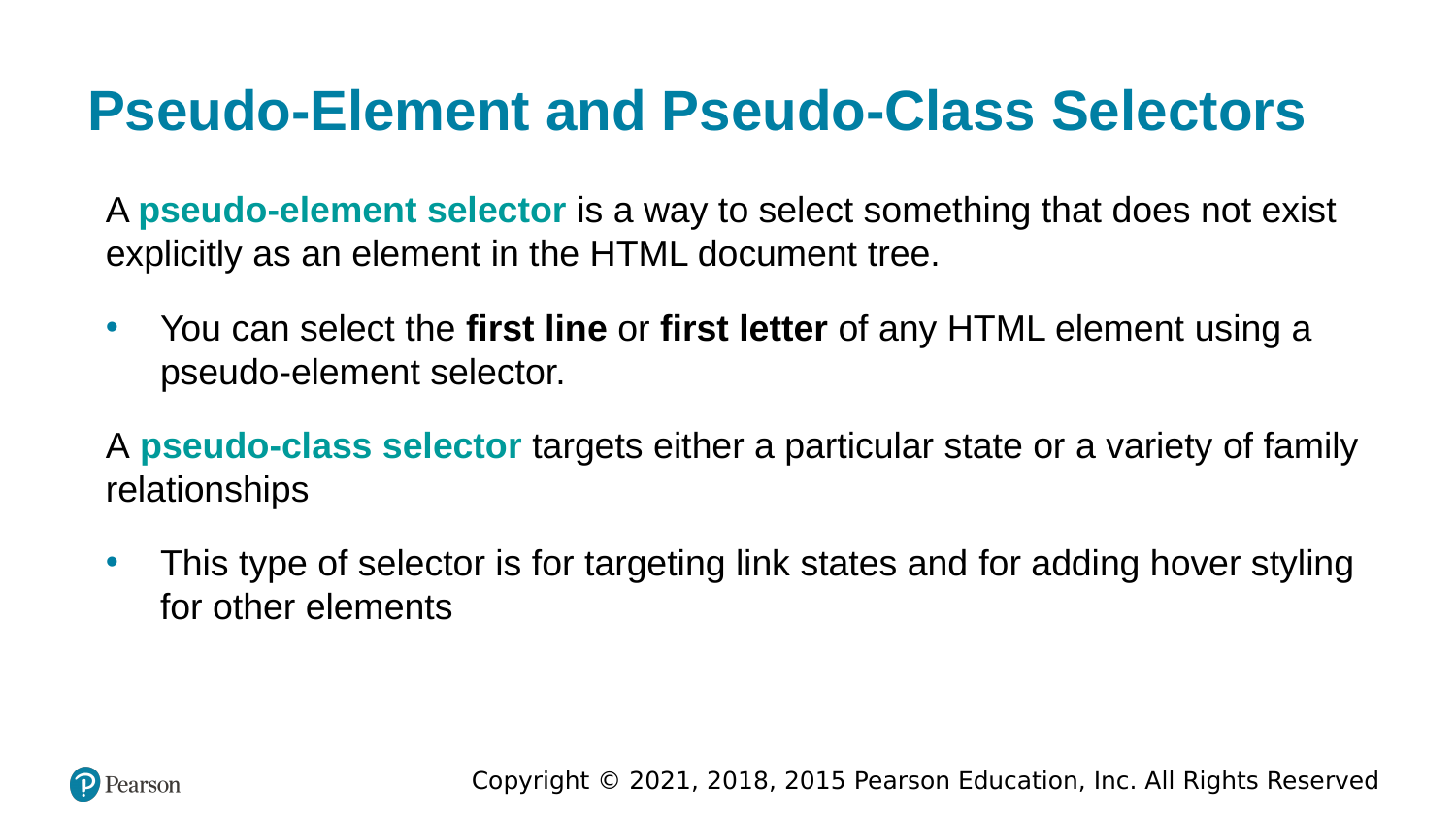

# Pseudo-Element and Pseudo-Class Selectors
A pseudo-element selector is a way to select something that does not exist explicitly as an element in the HTML document tree.
You can select the first line or first letter of any HTML element using a pseudo-element selector.
A pseudo-class selector targets either a particular state or a variety of family relationships
This type of selector is for targeting link states and for adding hover styling for other elements